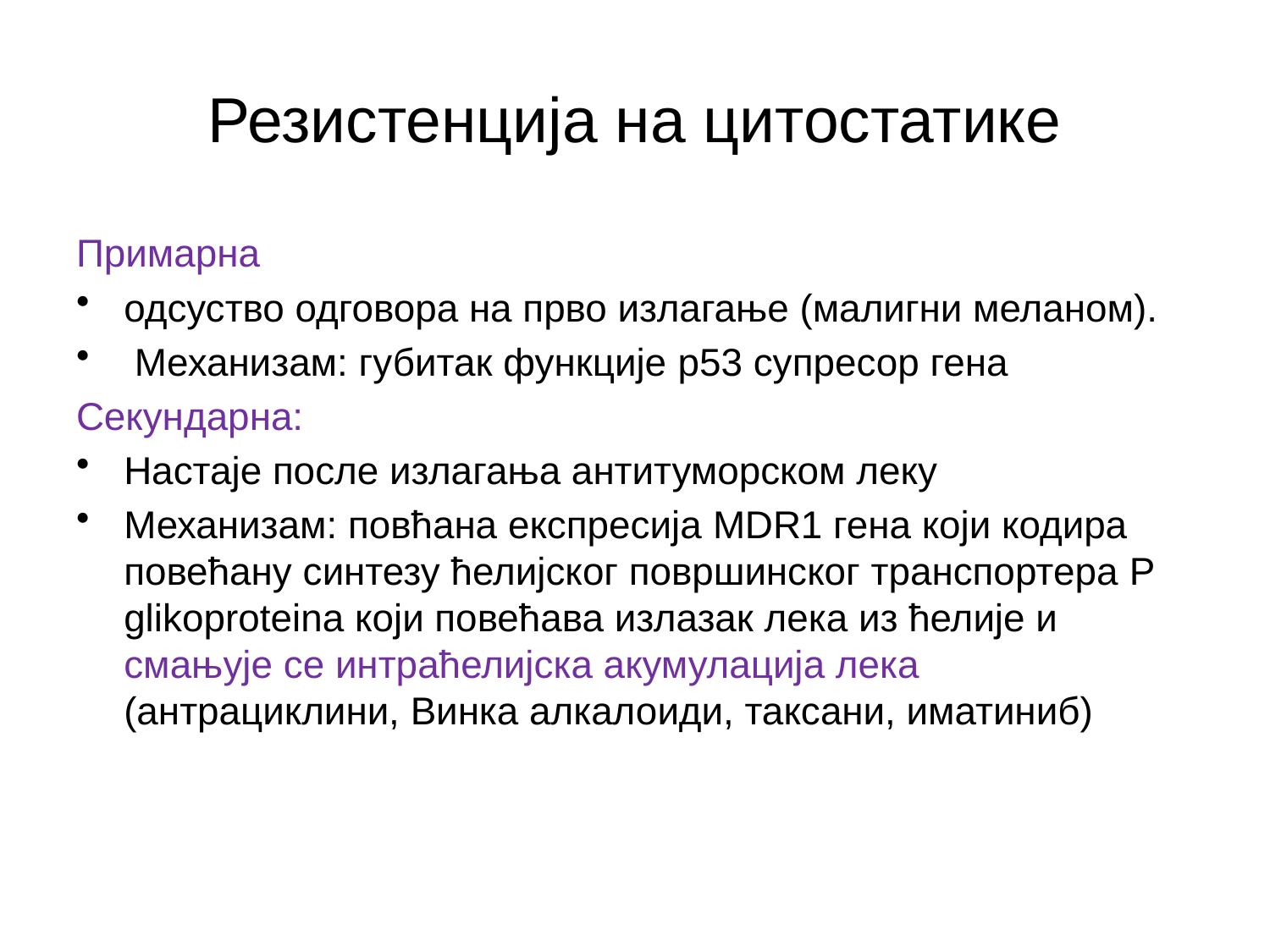

# Резистенција на цитостатике
Примарна
одсуство одговора на прво излагање (малигни меланом).
 Механизам: губитак функције p53 супресор гена
Секундарна:
Настаје после излагања антитуморском леку
Механизам: повћана експресија MDR1 гена који кодира повећану синтезу ћелијског површинског транспортера P glikoproteina који повећава излазак лека из ћелије и смањује се интраћелијска акумулација лека (антрациклини, Винка алкалоиди, таксани, иматиниб)